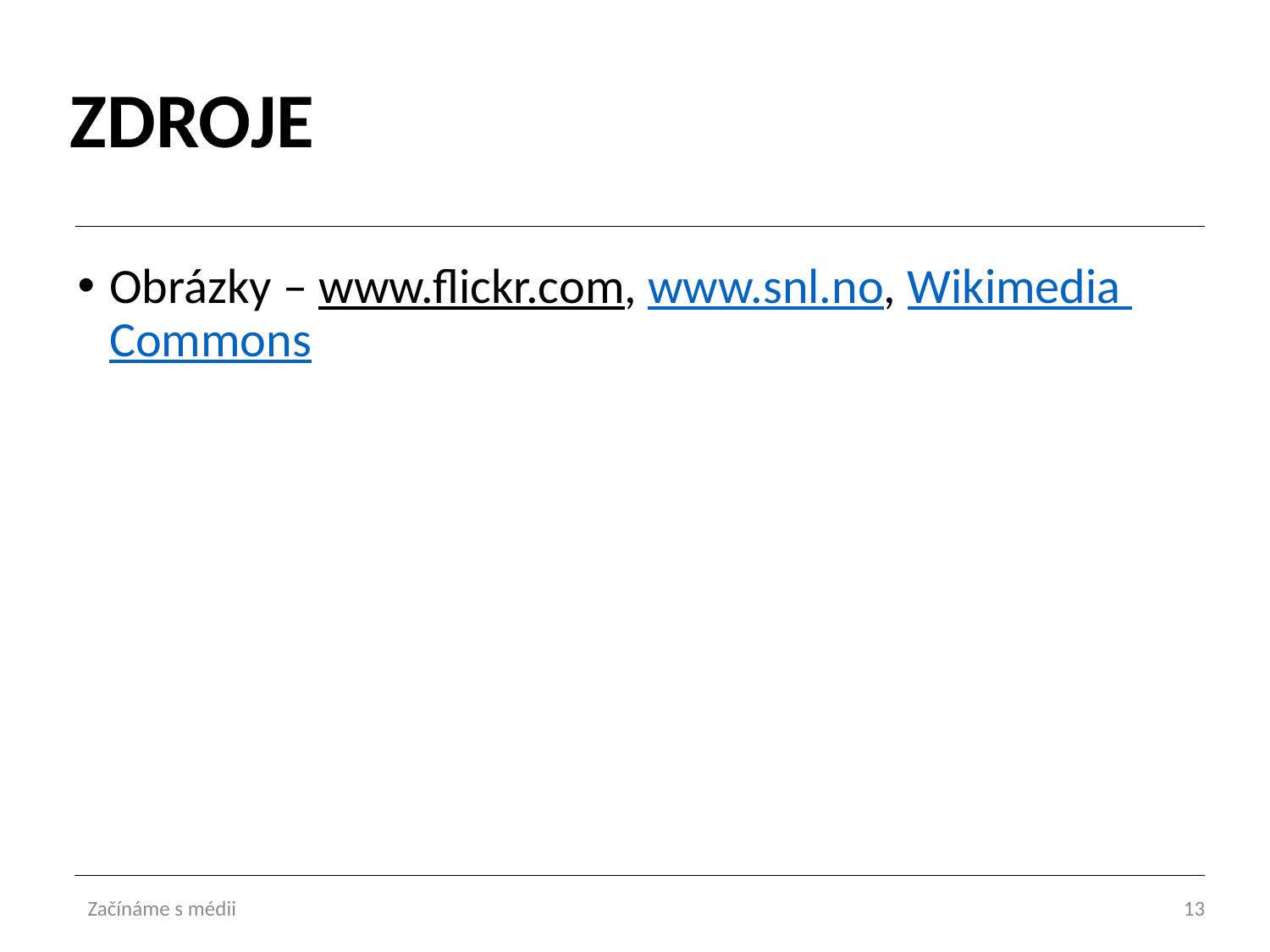

# ZDROJE
Obrázky – www.flickr.com, www.snl.no, Wikimedia Commons

Začínáme s médii
13